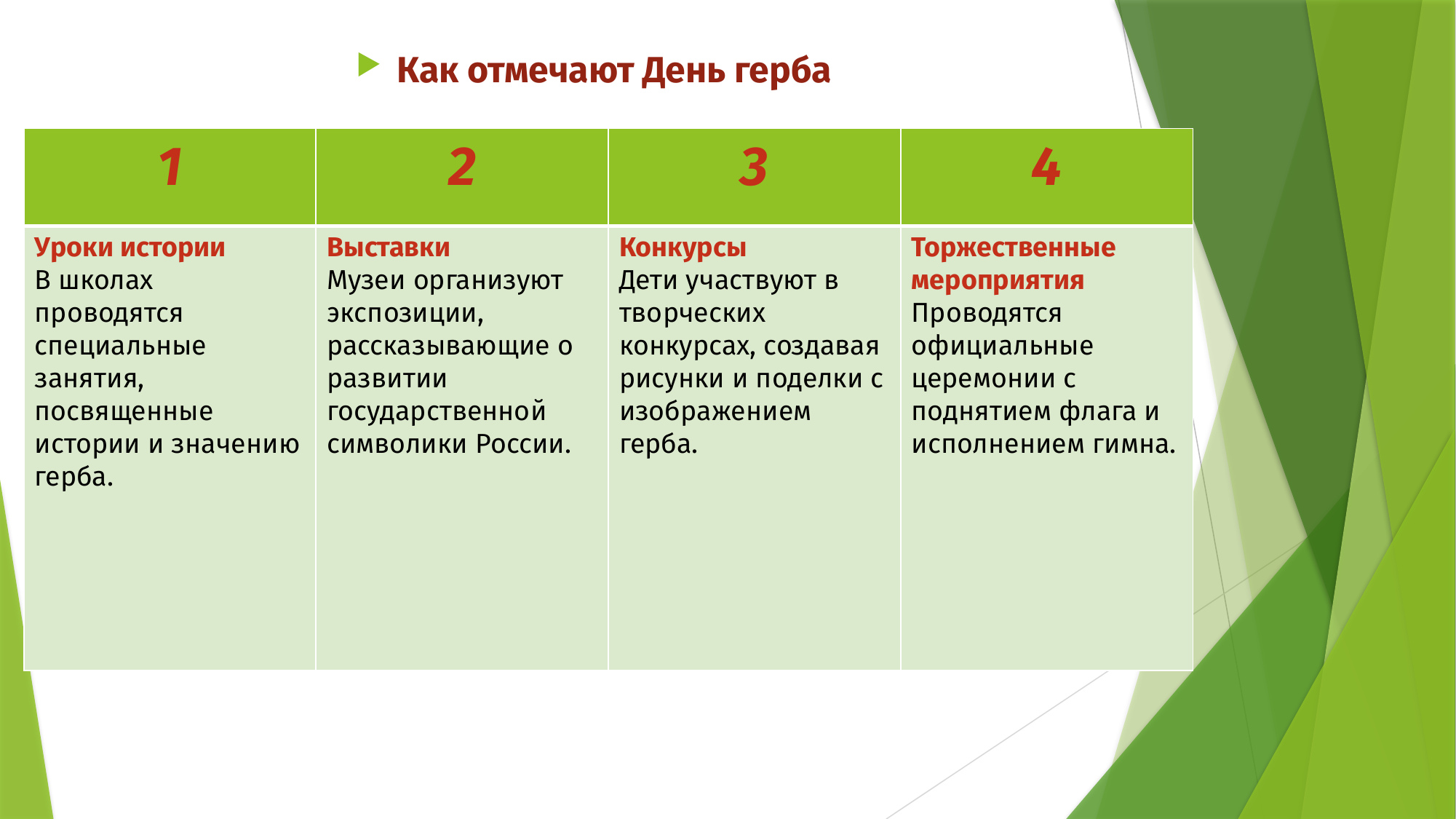

#
Как отмечают День герба

| 1 | 2 | 3 | 4 |
| --- | --- | --- | --- |
| Уроки истории В школах проводятся специальные занятия, посвященные истории и значению герба. | Выставки Музеи организуют экспозиции, рассказывающие о развитии государственной символики России. | Конкурсы Дети участвуют в творческих конкурсах, создавая рисунки и поделки с изображением герба. | Торжественные мероприятия Проводятся официальные церемонии с поднятием флага и исполнением гимна. |